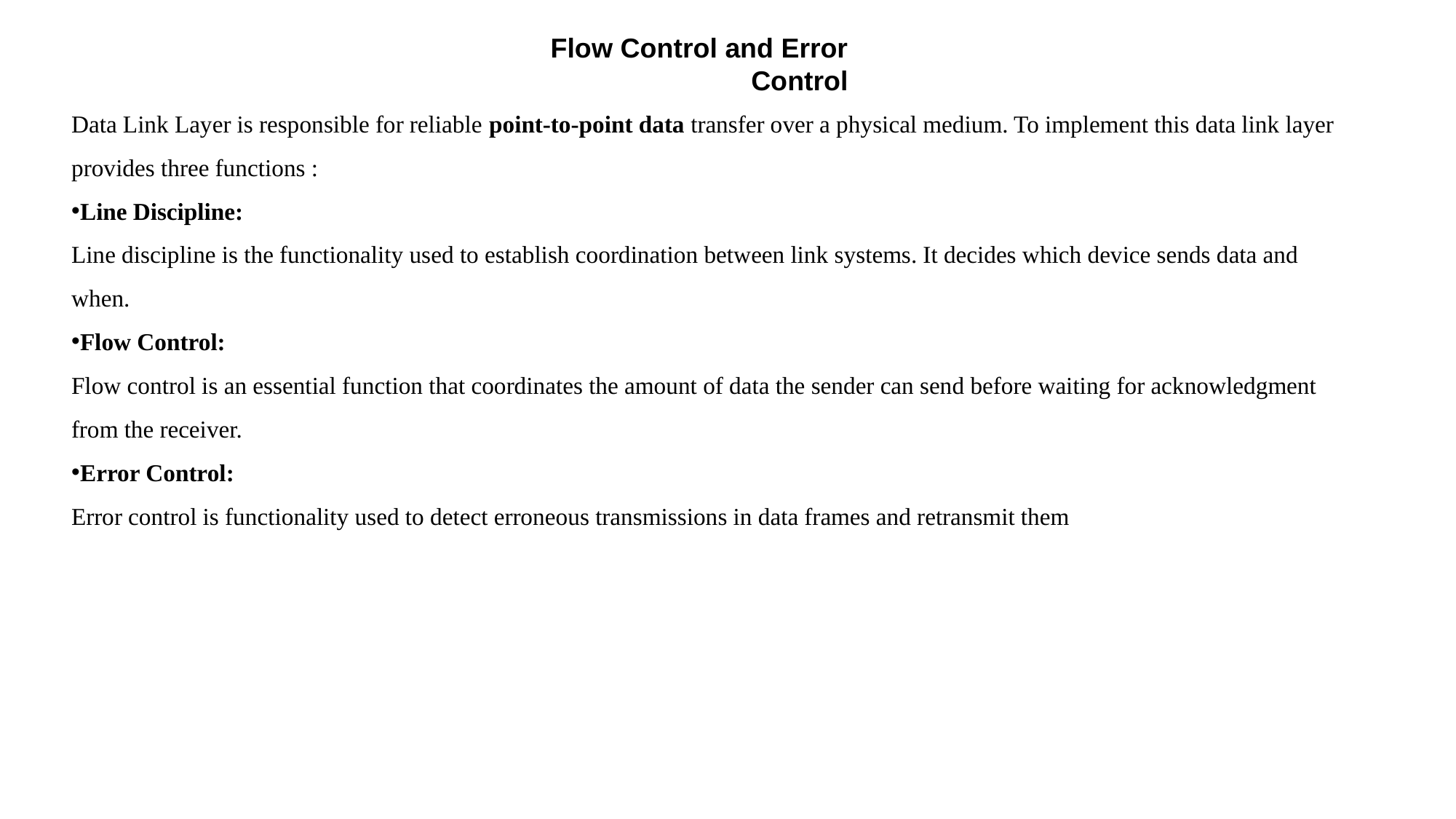

Flow Control and Error Control
Data Link Layer is responsible for reliable point-to-point data transfer over a physical medium. To implement this data link layer provides three functions :
Line Discipline:
Line discipline is the functionality used to establish coordination between link systems. It decides which device sends data and when.
Flow Control:
Flow control is an essential function that coordinates the amount of data the sender can send before waiting for acknowledgment from the receiver.
Error Control:
Error control is functionality used to detect erroneous transmissions in data frames and retransmit them